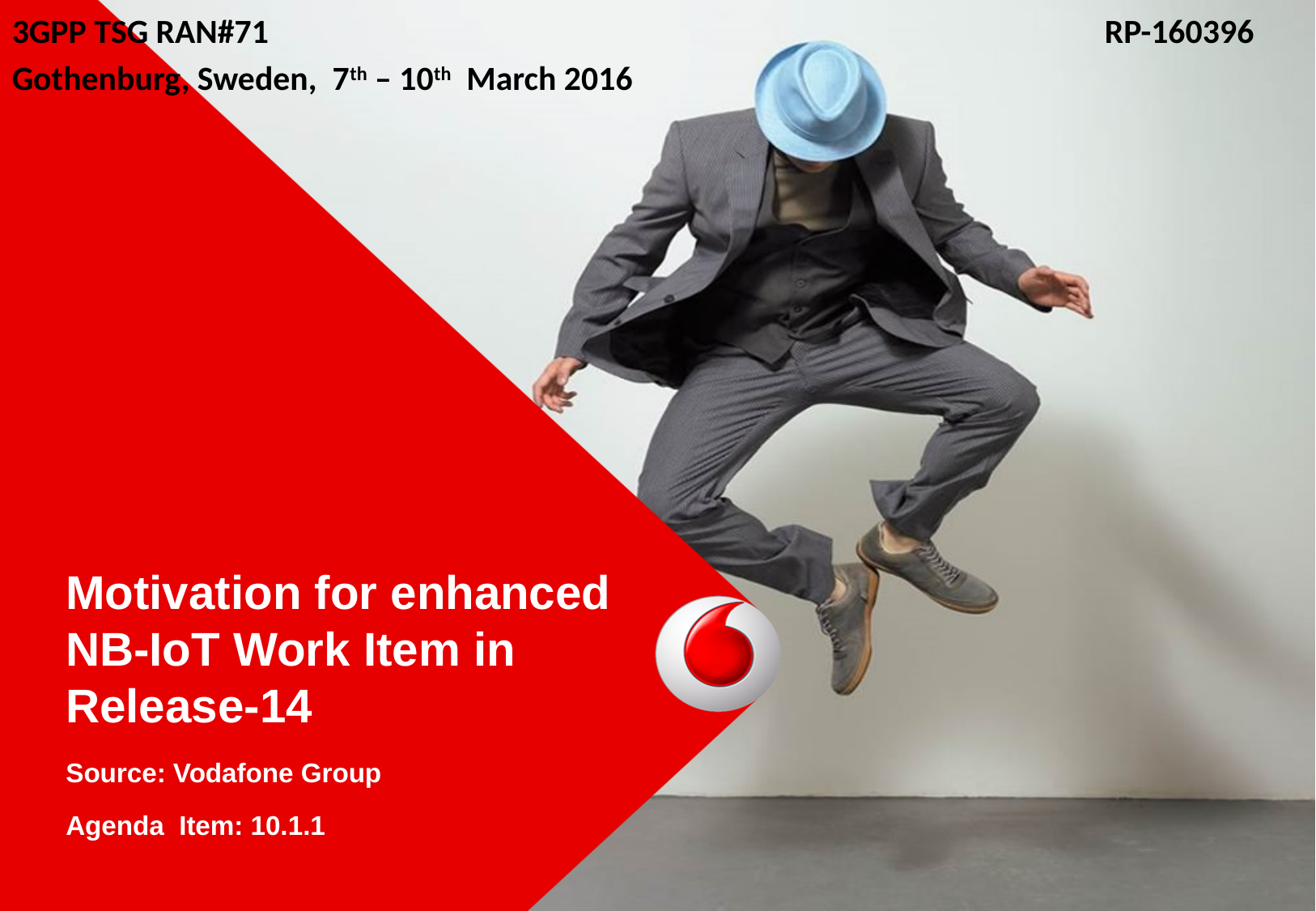

3GPP TSG RAN#71 	                                               				RP-160396
Gothenburg, Sweden,  7th – 10th  March 2016
# Motivation for enhanced NB-IoT Work Item in Release-14
Source: Vodafone Group
Agenda  Item: 10.1.1